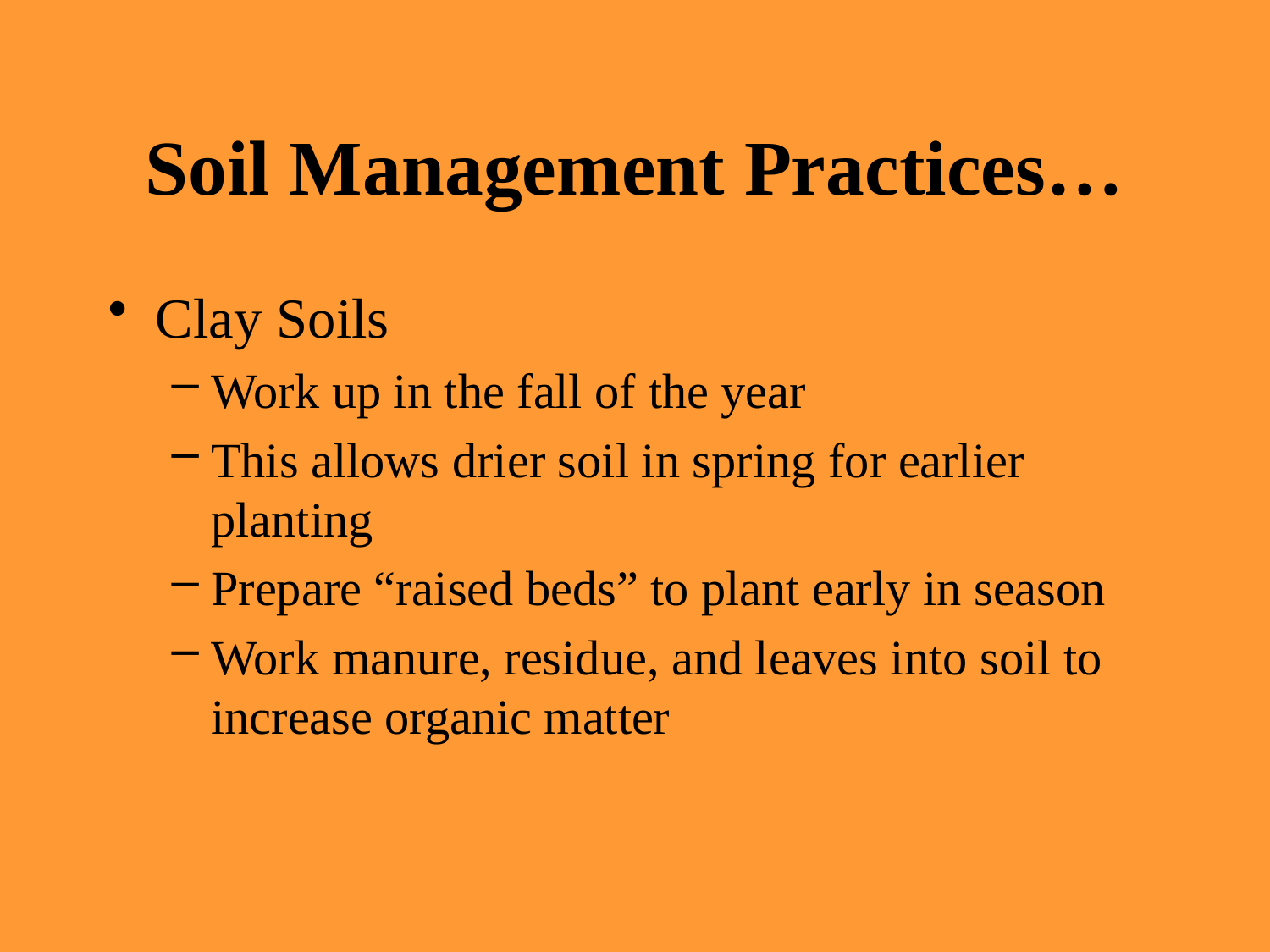

# Soil Management Practices…
Clay Soils
Work up in the fall of the year
This allows drier soil in spring for earlier planting
Prepare “raised beds” to plant early in season
Work manure, residue, and leaves into soil to increase organic matter